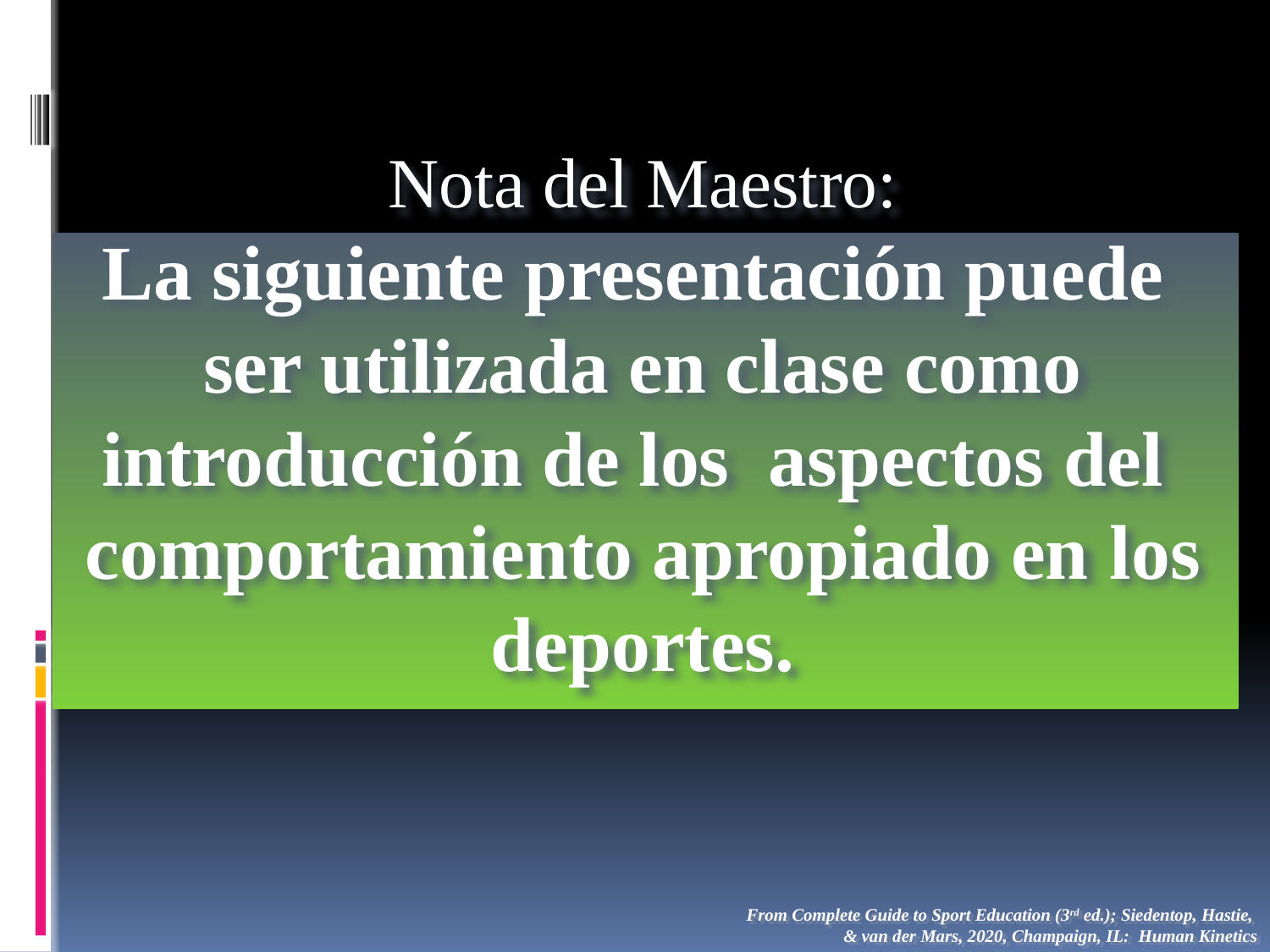

Nota del Maestro:
La siguiente presentación puede
ser utilizada en clase como introducción de los  aspectos del
comportamiento apropiado en los deportes.

From Complete Guide to Sport Education (3rd ed.); Siedentop, Hastie,
& van der Mars, 2020, Champaign, IL:  Human Kinetics